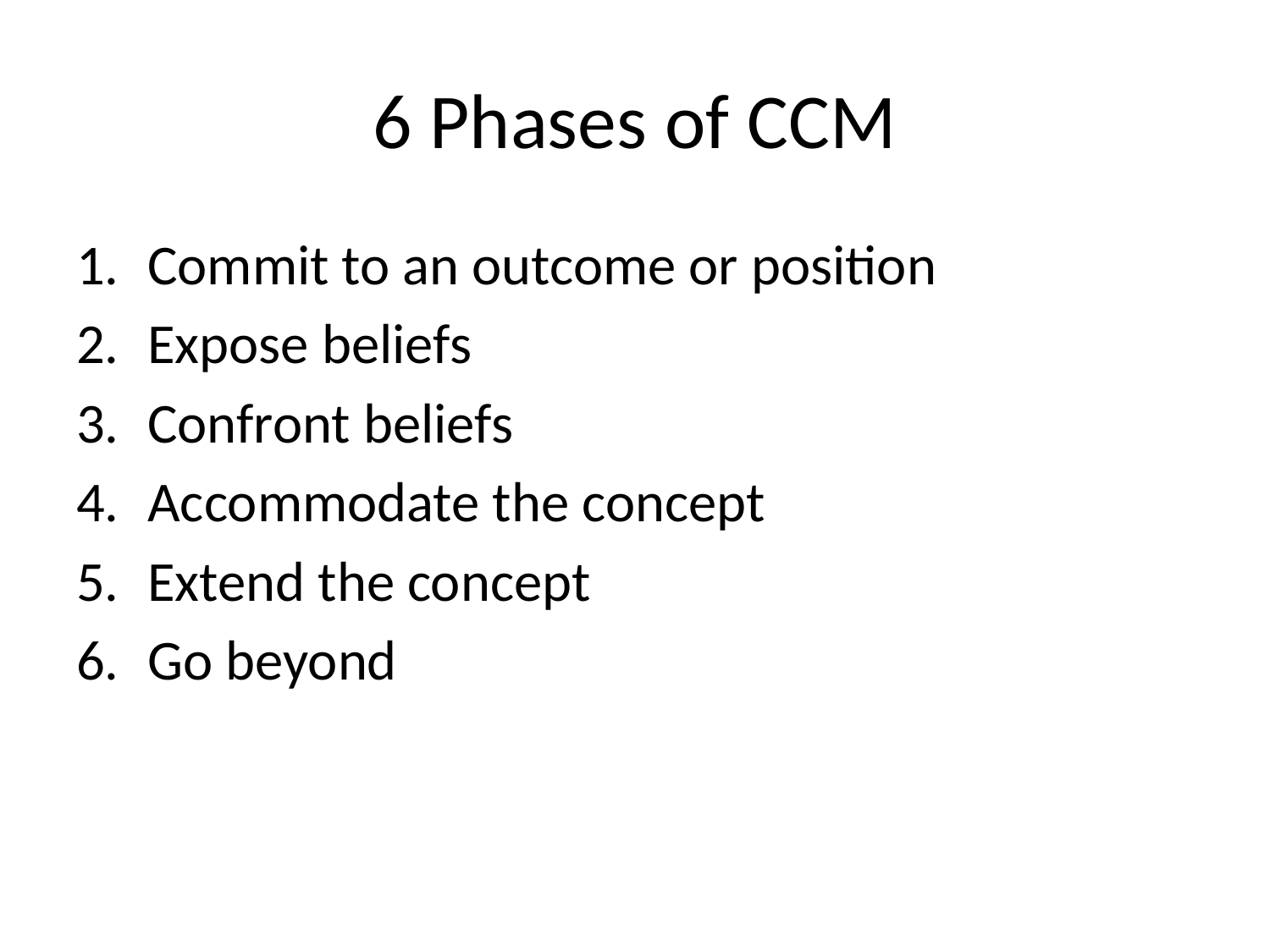

# 6 Phases of CCM
Commit to an outcome or position
Expose beliefs
Confront beliefs
Accommodate the concept
Extend the concept
Go beyond